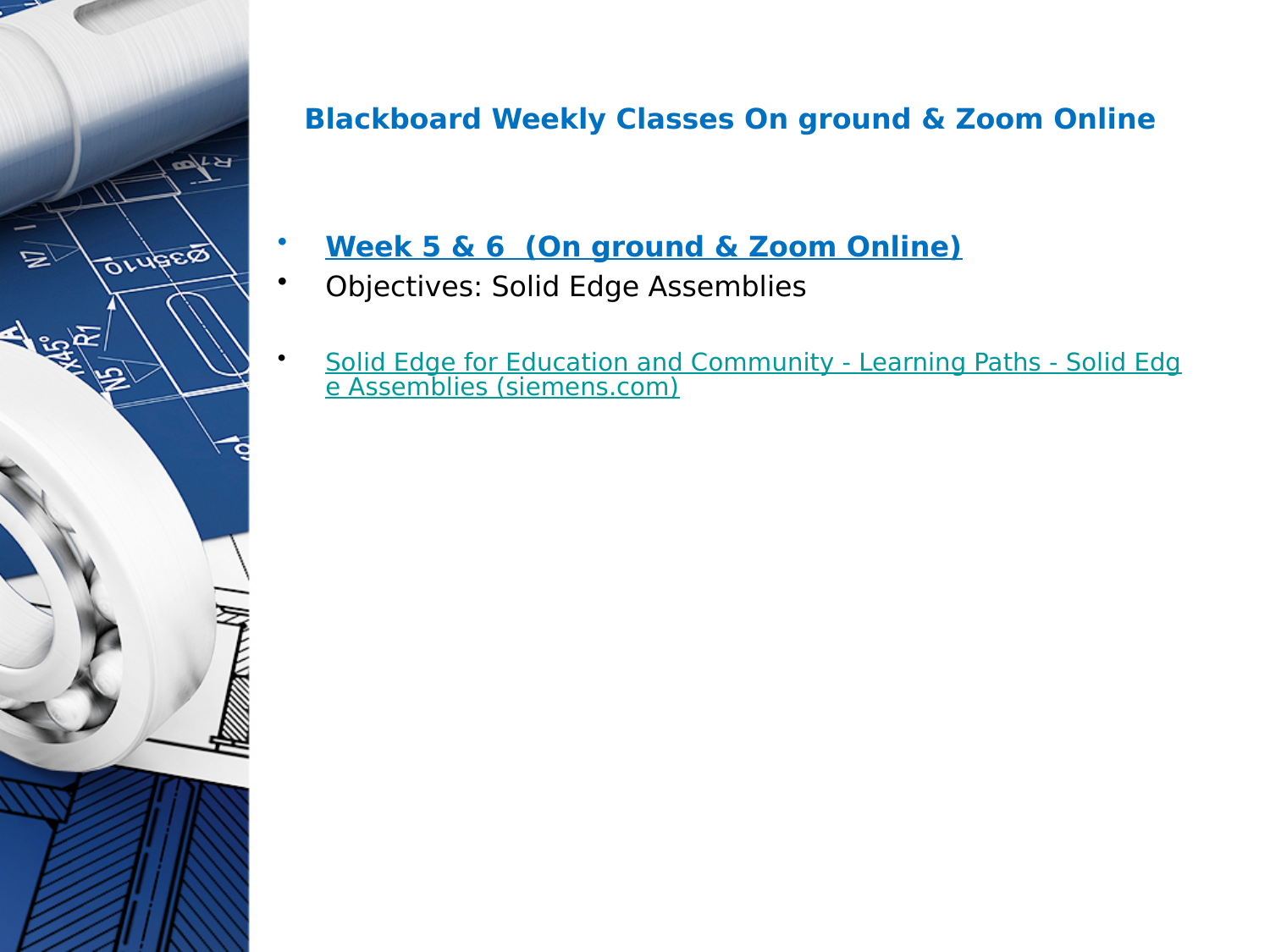

# Blackboard Weekly Classes On ground & Zoom Online
Week 5 & 6  (On ground & Zoom Online)
Objectives: Solid Edge Assemblies

Solid Edge for Education and Community - Learning Paths - Solid Edge Assemblies (siemens.com)